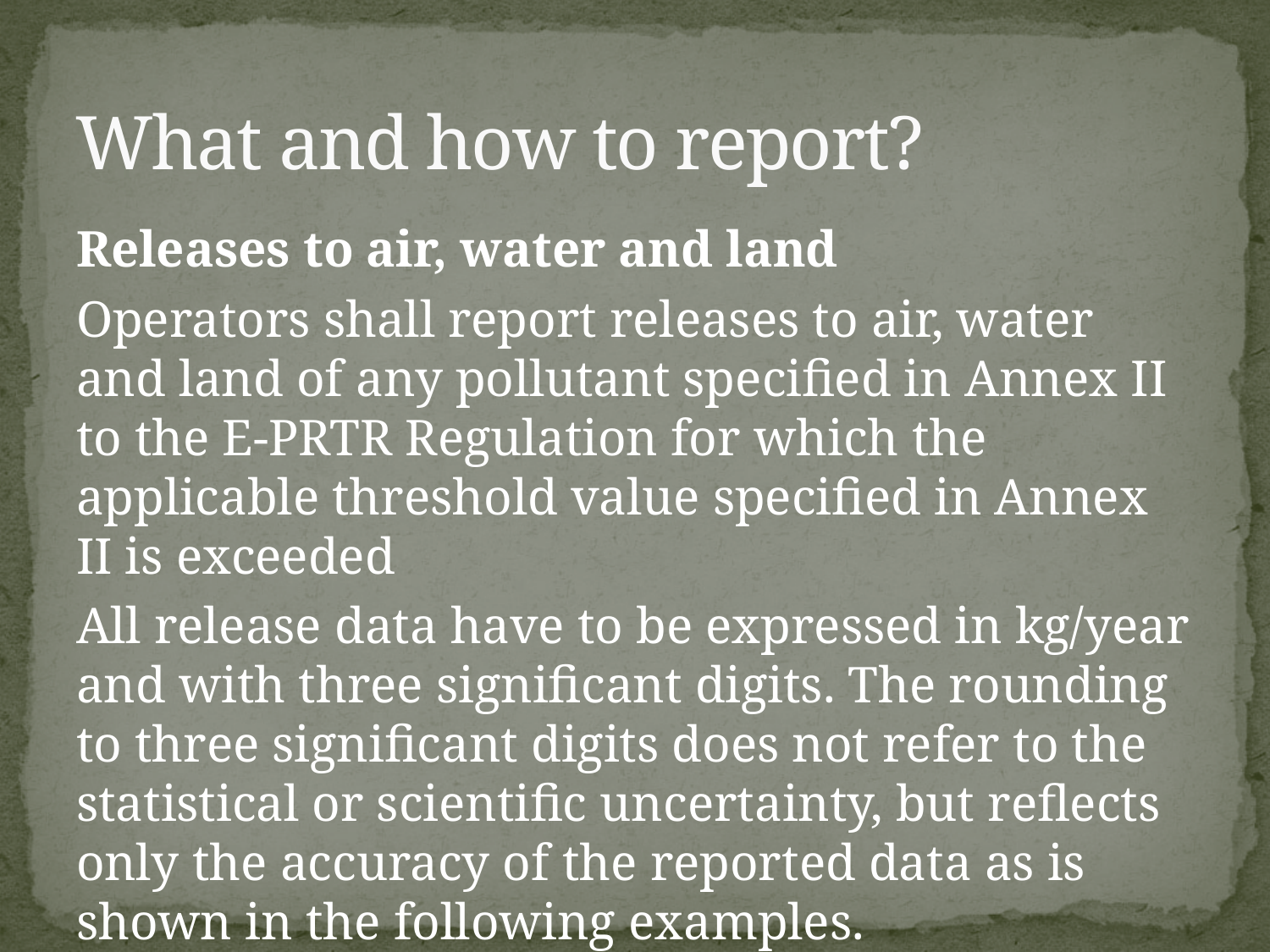

# What and how to report?
Releases to air, water and land
Operators shall report releases to air, water and land of any pollutant specified in Annex II to the E-PRTR Regulation for which the applicable threshold value specified in Annex II is exceeded
All release data have to be expressed in kg/year and with three significant digits. The rounding to three significant digits does not refer to the statistical or scientific uncertainty, but reflects only the accuracy of the reported data as is shown in the following examples.